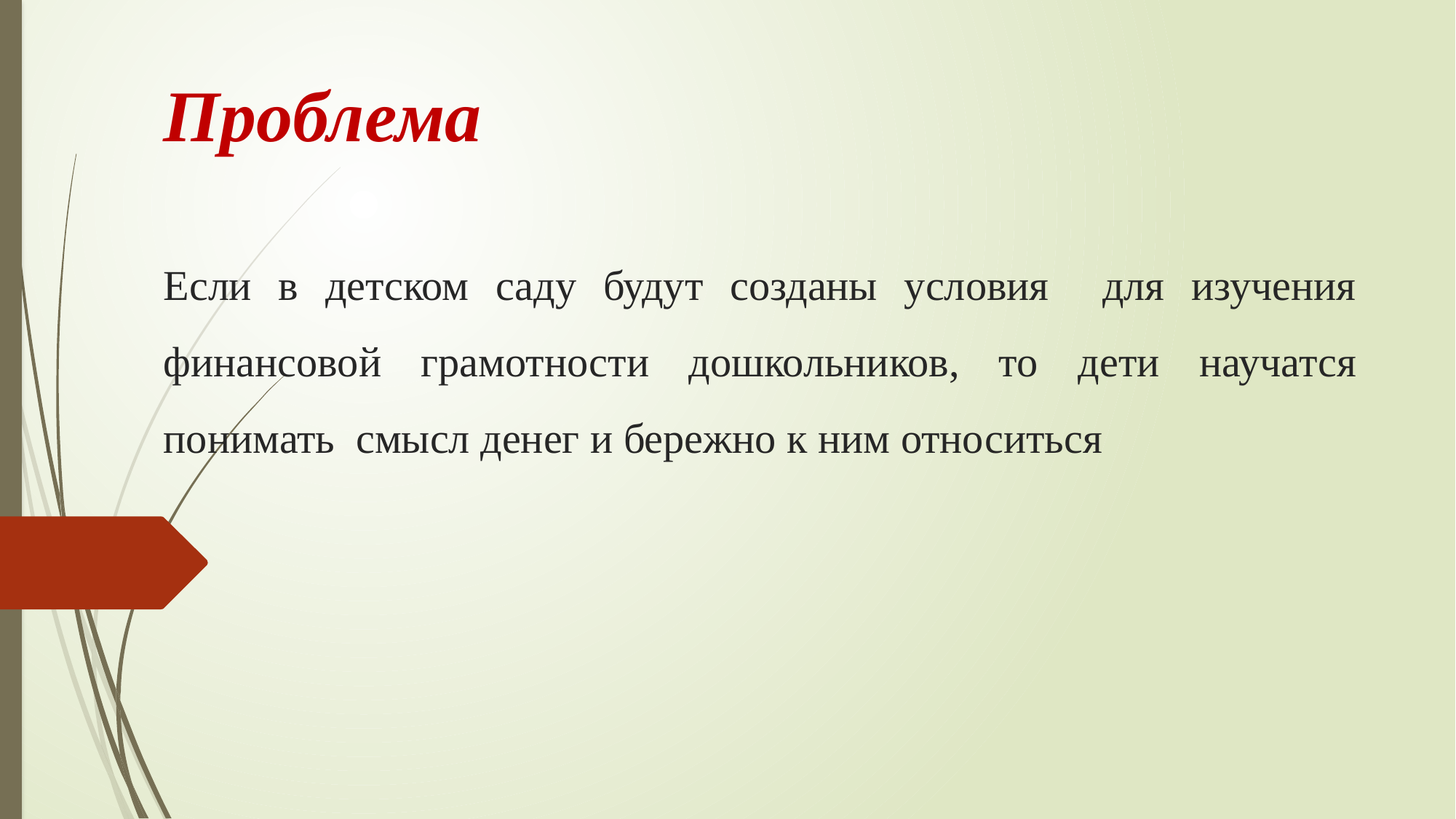

# Проблема Если в детском саду будут созданы условия  для изучения финансовой грамотности дошкольников, то дети научатся понимать  смысл денег и бережно к ним относиться